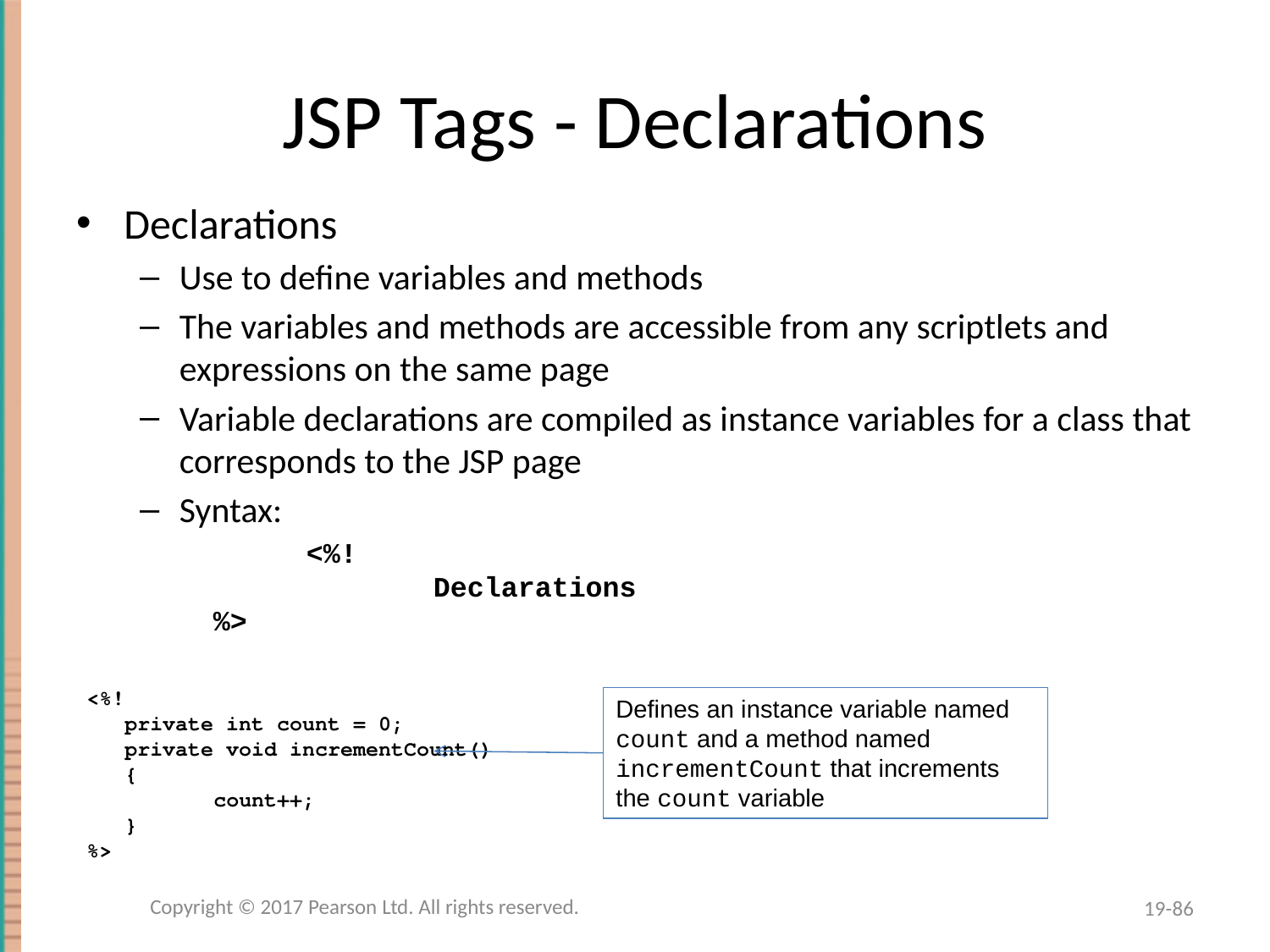

# JSP Tags - Declarations
Declarations
Use to define variables and methods
The variables and methods are accessible from any scriptlets and expressions on the same page
Variable declarations are compiled as instance variables for a class that corresponds to the JSP page
Syntax:
		<%!
		Declarations
  %>

<%!
   private int count = 0;
   private void incrementCount()
   {
	count++;
   }
%>
Defines an instance variable named count and a method named incrementCount that increments the count variable
Copyright © 2017 Pearson Ltd. All rights reserved.
19-86